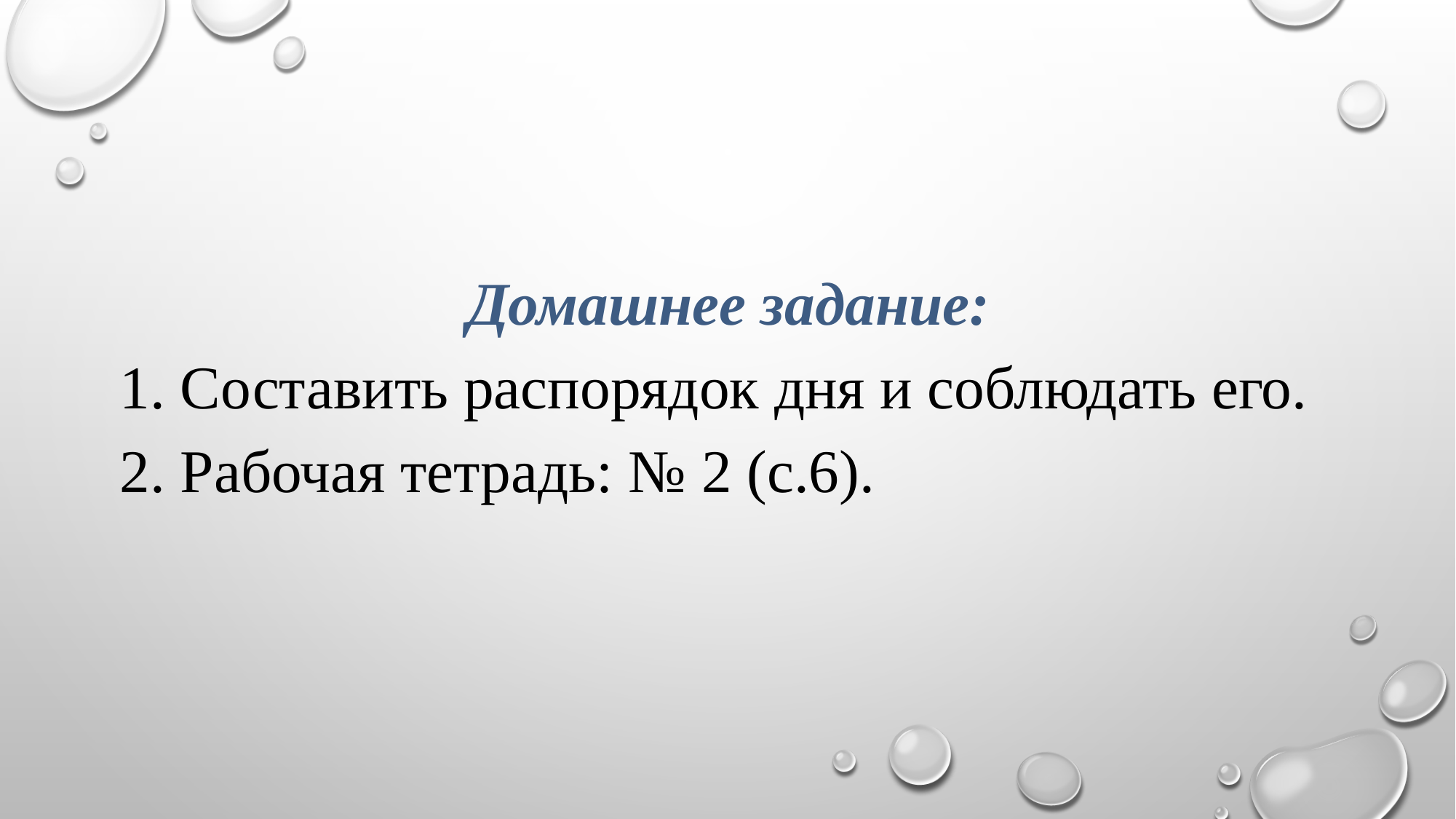

# Домашнее задание: 1. Составить распорядок дня и соблюдать его. 2. Рабочая тетрадь: № 2 (с.6).